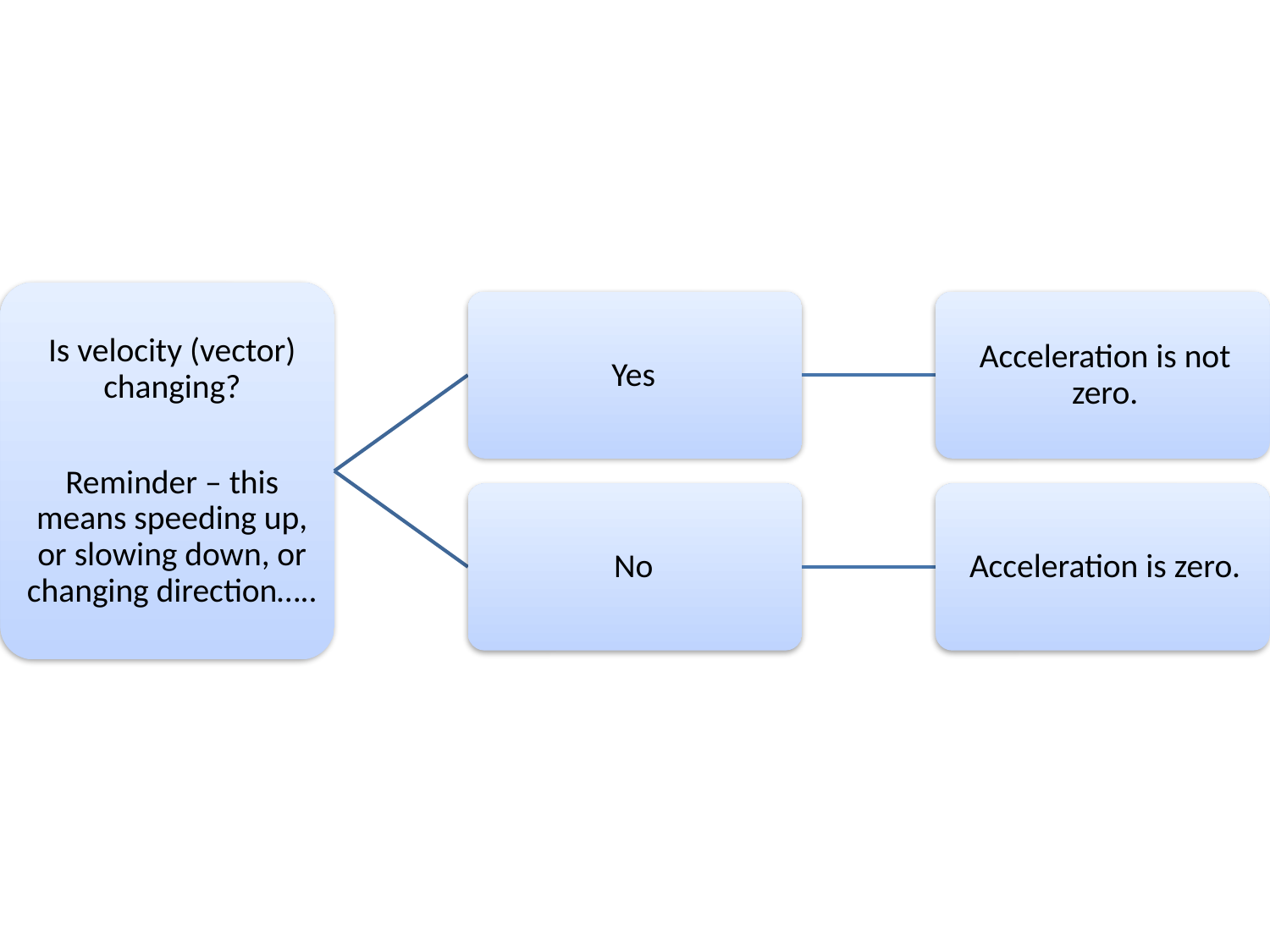

Is velocity (vector) changing?

Reminder – this means speeding up, or slowing down, or changing direction…..

Yes

Acceleration is not zero.

No

Acceleration is zero.